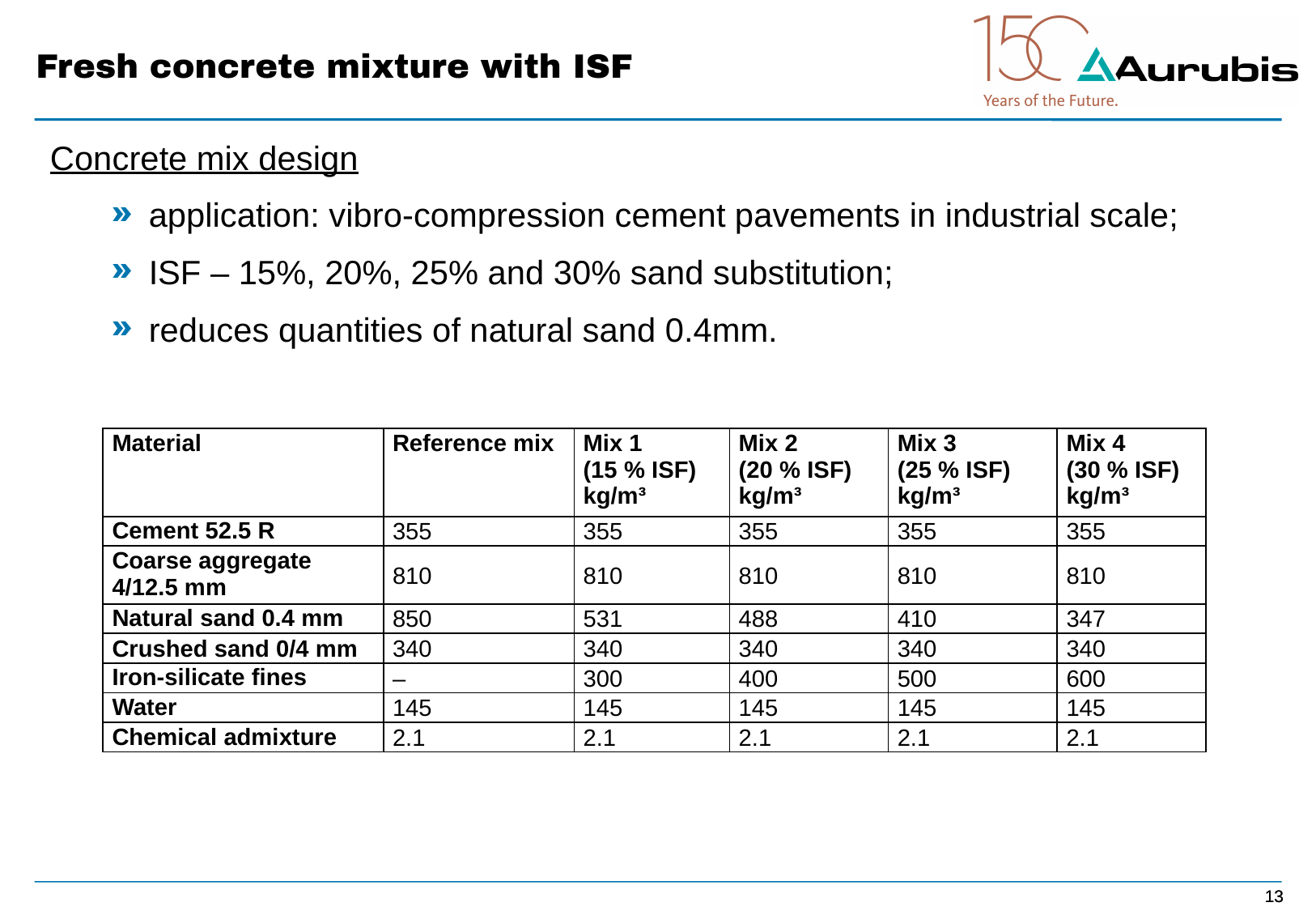

Fresh concrete mixture with ISF
Concrete mix design
application: vibro-compression cement pavements in industrial scale;
ISF – 15%, 20%, 25% and 30% sand substitution;
reduces quantities of natural sand 0.4mm.

| Material | Reference mix | Mix 1 (15 % ISF) kg/m³ | Mix 2 (20 % ISF) kg/m³ | Mix 3 (25 % ISF) kg/m³ | Mix 4 (30 % ISF) kg/m³ |
| --- | --- | --- | --- | --- | --- |
| Cement 52.5 R | 355 | 355 | 355 | 355 | 355 |
| Coarse aggregate 4/12.5 mm | 810 | 810 | 810 | 810 | 810 |
| Natural sand 0.4 mm | 850 | 531 | 488 | 410 | 347 |
| Crushed sand 0/4 mm | 340 | 340 | 340 | 340 | 340 |
| Iron-silicate fines | – | 300 | 400 | 500 | 600 |
| Water | 145 | 145 | 145 | 145 | 145 |
| Chemical admixture | 2.1 | 2.1 | 2.1 | 2.1 | 2.1 |
 13
13